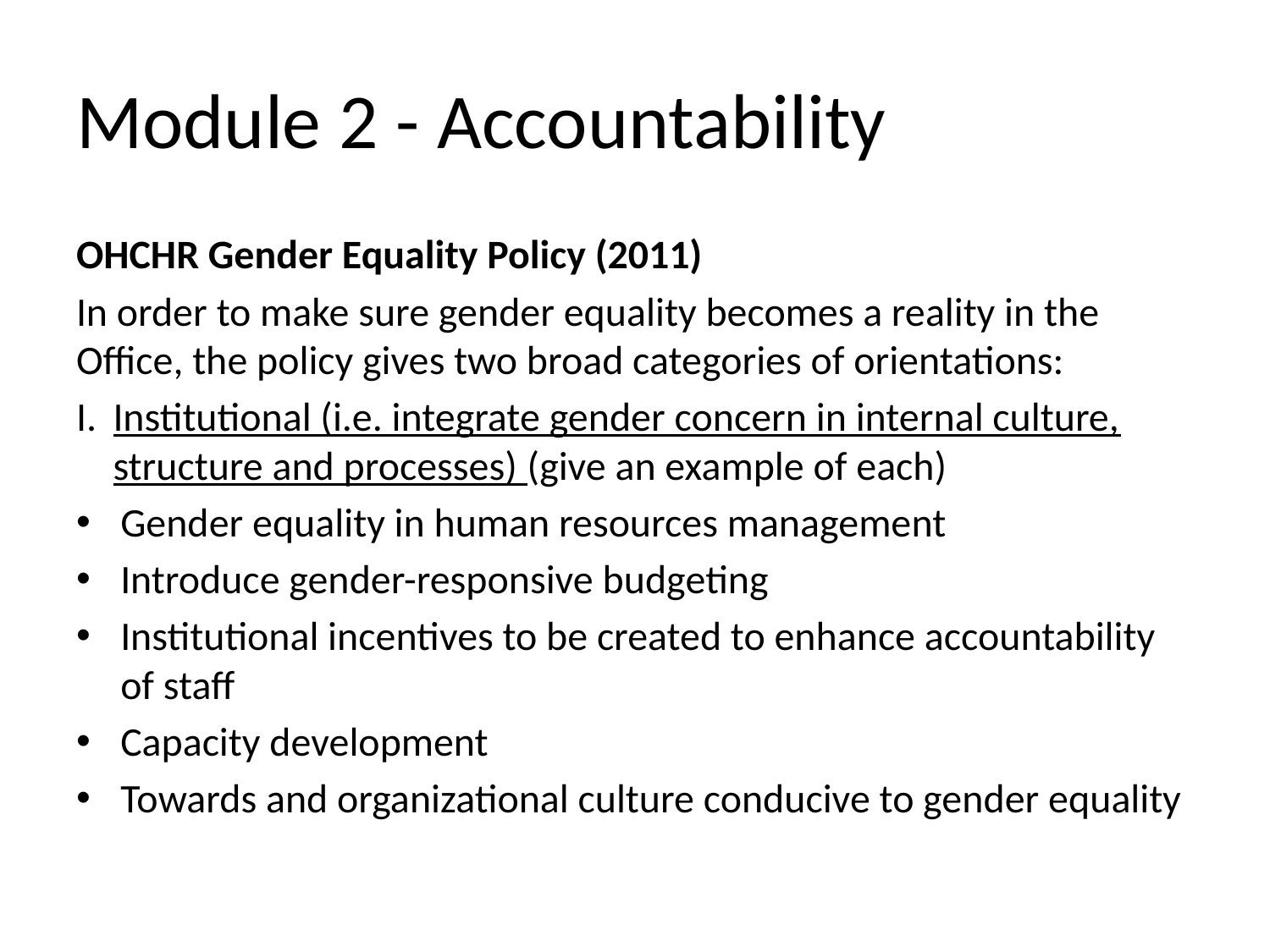

# Module 2 - Accountability
OHCHR Gender Equality Policy (2011)
In order to make sure gender equality becomes a reality in the Office, the policy gives two broad categories of orientations:
Institutional (i.e. integrate gender concern in internal culture, structure and processes) (give an example of each)
Gender equality in human resources management
Introduce gender-responsive budgeting
Institutional incentives to be created to enhance accountability of staff
Capacity development
Towards and organizational culture conducive to gender equality